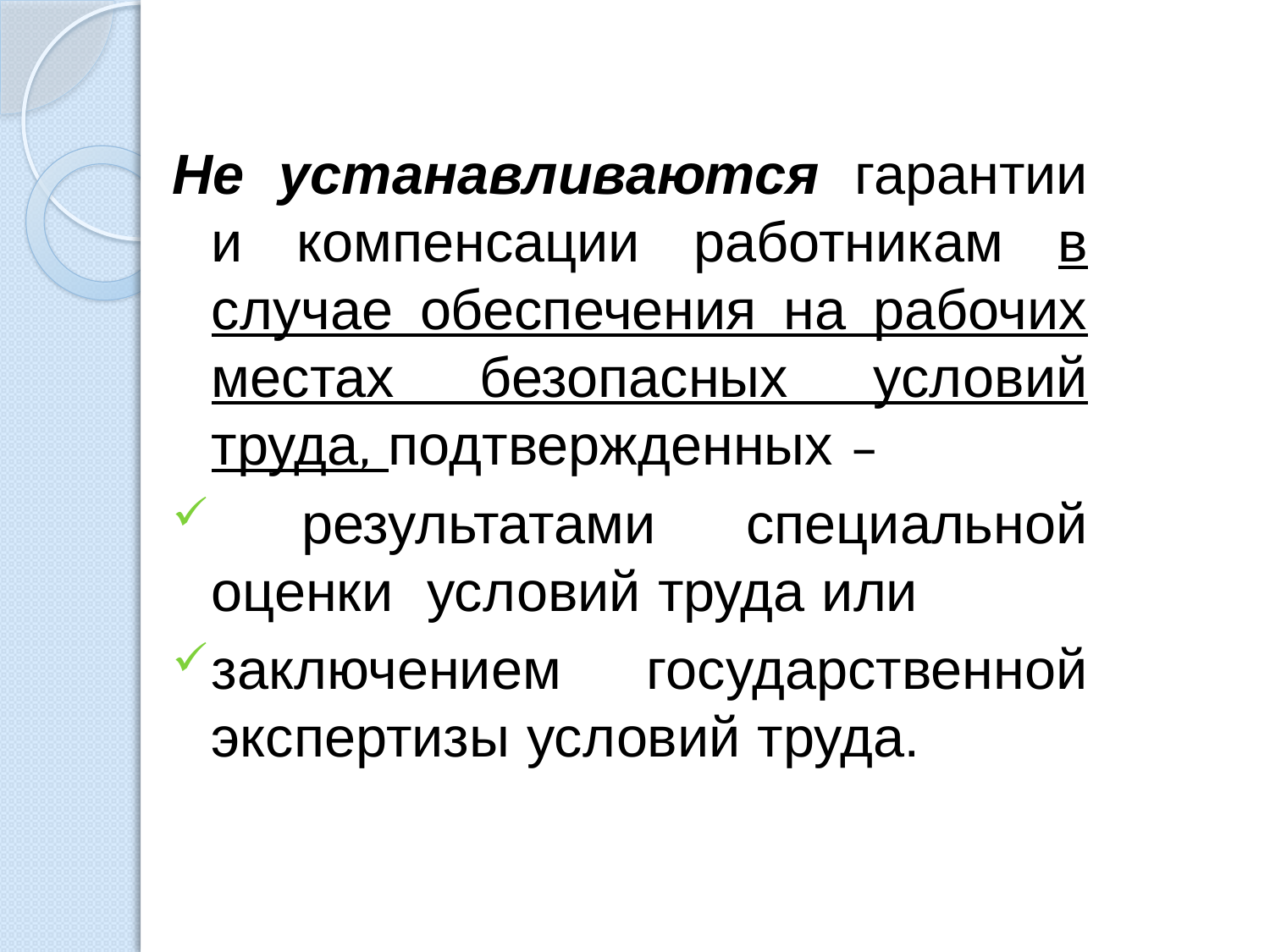

Не устанавливаются гарантии и компенсации работникам в случае обеспечения на рабочих местах безопасных условий труда, подтвержденных –
 результатами специальной оценки  условий труда или
заключением  государственной экспертизы условий труда.